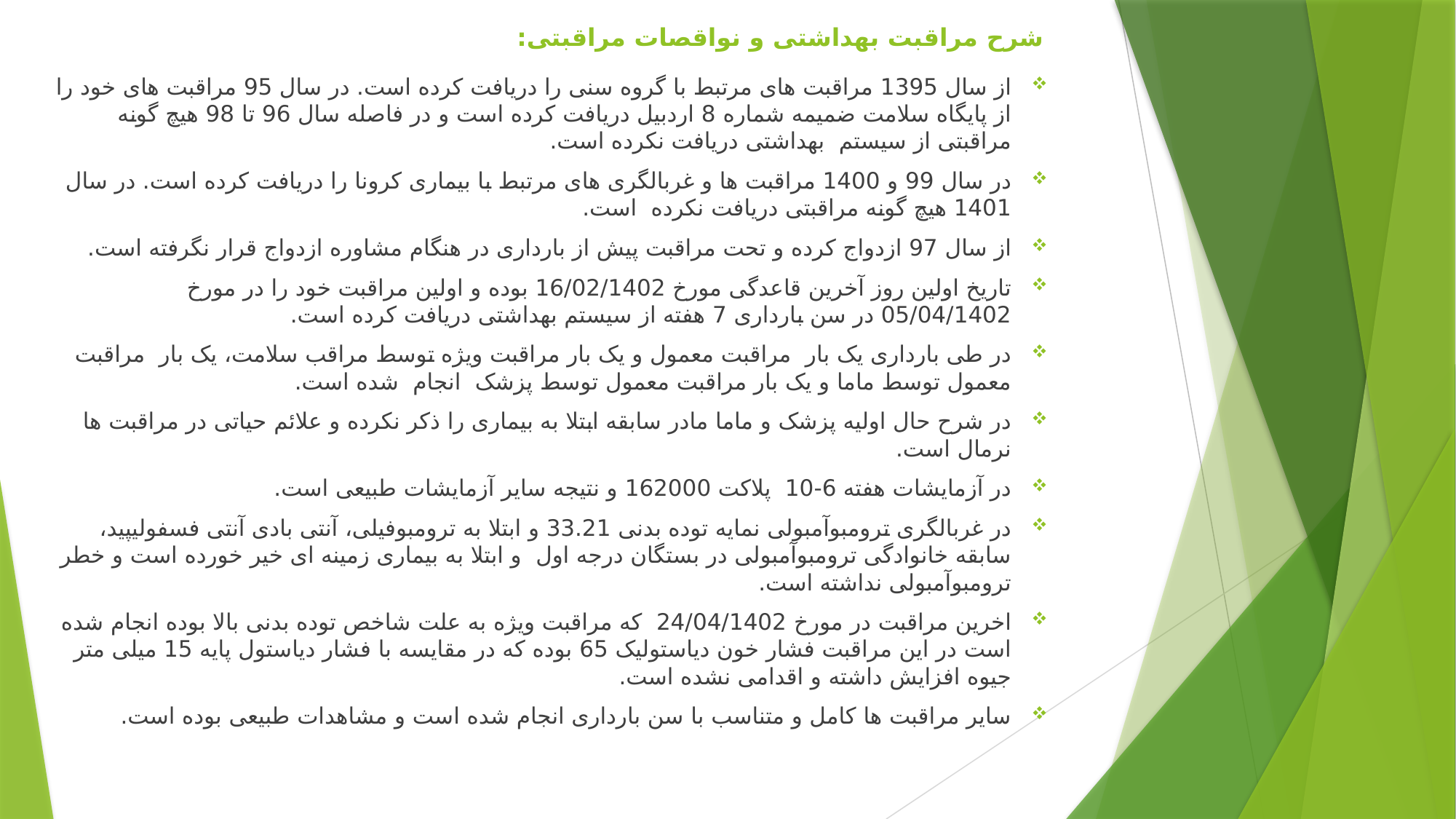

# شرح مراقبت بهداشتی و نواقصات مراقبتی:
از سال 1395 مراقبت های مرتبط با گروه سنی را دریافت کرده است. در سال 95 مراقبت های خود را از پایگاه سلامت ضمیمه شماره 8 اردبیل دریافت کرده است و در فاصله سال 96 تا 98 هیچ گونه مراقبتی از سیستم  بهداشتی دریافت نکرده است.
در سال 99 و 1400 مراقبت ها و غربالگری های مرتبط با بیماری کرونا را دریافت کرده است. در سال 1401 هیچ گونه مراقبتی دریافت نکرده  است.
از سال 97 ازدواج کرده و تحت مراقبت پیش از بارداری در هنگام مشاوره ازدواج قرار نگرفته است.
تاریخ اولین روز آخرین قاعدگی مورخ 16/02/1402 بوده و اولین مراقبت خود را در مورخ 05/04/1402 در سن بارداری 7 هفته از سیستم بهداشتی دریافت کرده است.
در طی بارداری یک بار  مراقبت معمول و یک بار مراقبت ویژه توسط مراقب سلامت، یک بار  مراقبت معمول توسط ماما و یک بار مراقبت معمول توسط پزشک  انجام  شده است.
در شرح حال اولیه پزشک و ماما مادر سابقه ابتلا به بیماری را ذکر نکرده و علائم حیاتی در مراقبت ها نرمال است.
در آزمایشات هفته 6-10  پلاکت 162000 و نتیجه سایر آزمایشات طبیعی است.
در غربالگری ترومبوآمبولی نمایه توده بدنی 33.21 و ابتلا به ترومبوفیلی، آنتی بادی آنتی فسفولیپید، سابقه خانوادگی ترومبوآمبولی در بستگان درجه اول  و ابتلا به بیماری زمینه ای خیر خورده است و خطر ترومبوآمبولی نداشته است.
اخرین مراقبت در مورخ 24/04/1402  که مراقبت ویژه به علت شاخص توده بدنی بالا بوده انجام شده  است در این مراقبت فشار خون دیاستولیک 65 بوده که در مقایسه با فشار دیاستول پایه 15 میلی متر جیوه افزایش داشته و اقدامی نشده است.
سایر مراقبت ها کامل و متناسب با سن بارداری انجام شده است و مشاهدات طبیعی بوده است.